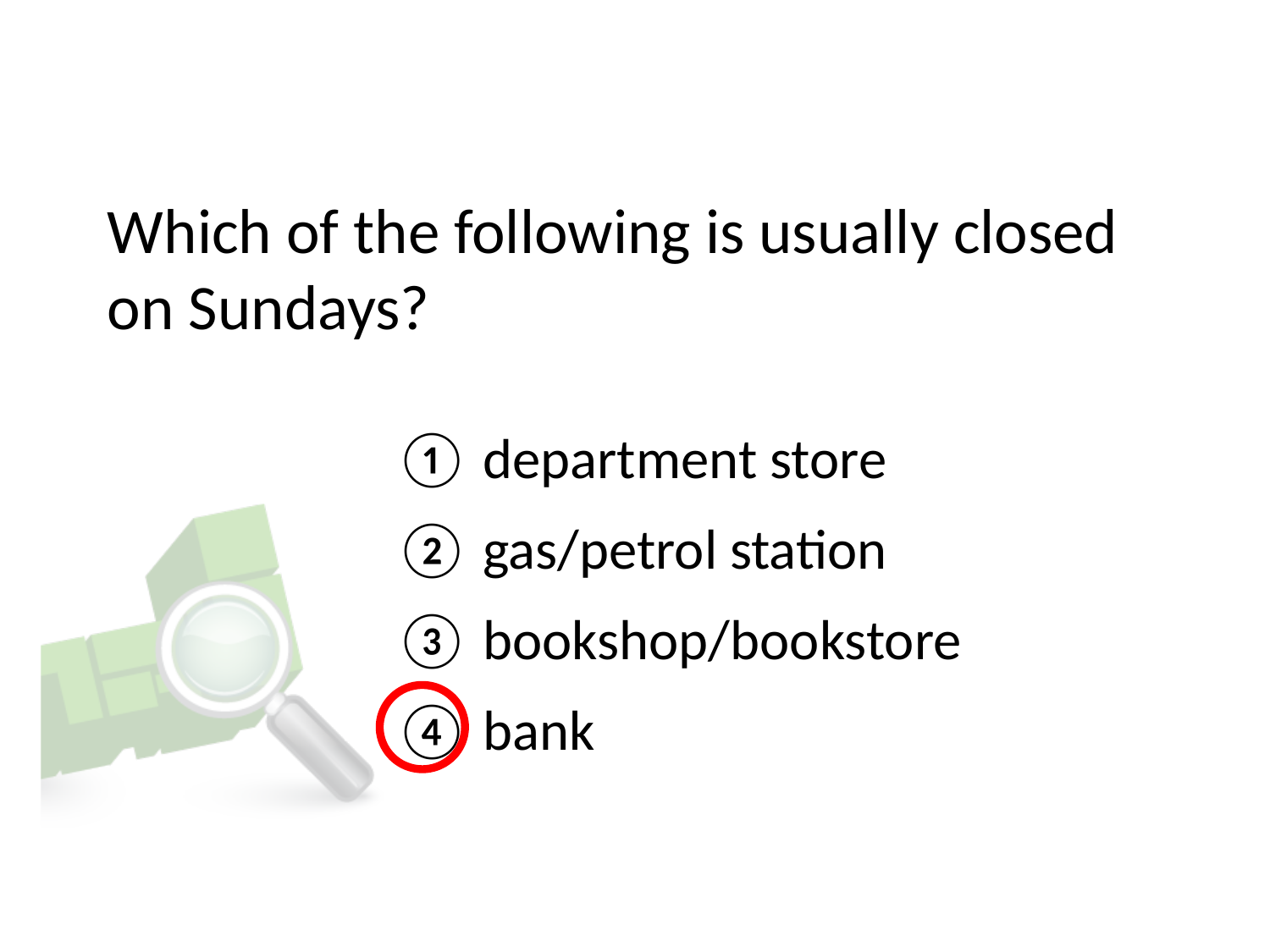

# Which of the following is usually closed on Sundays?
① department store
② gas/petrol station
③ bookshop/bookstore
④ bank